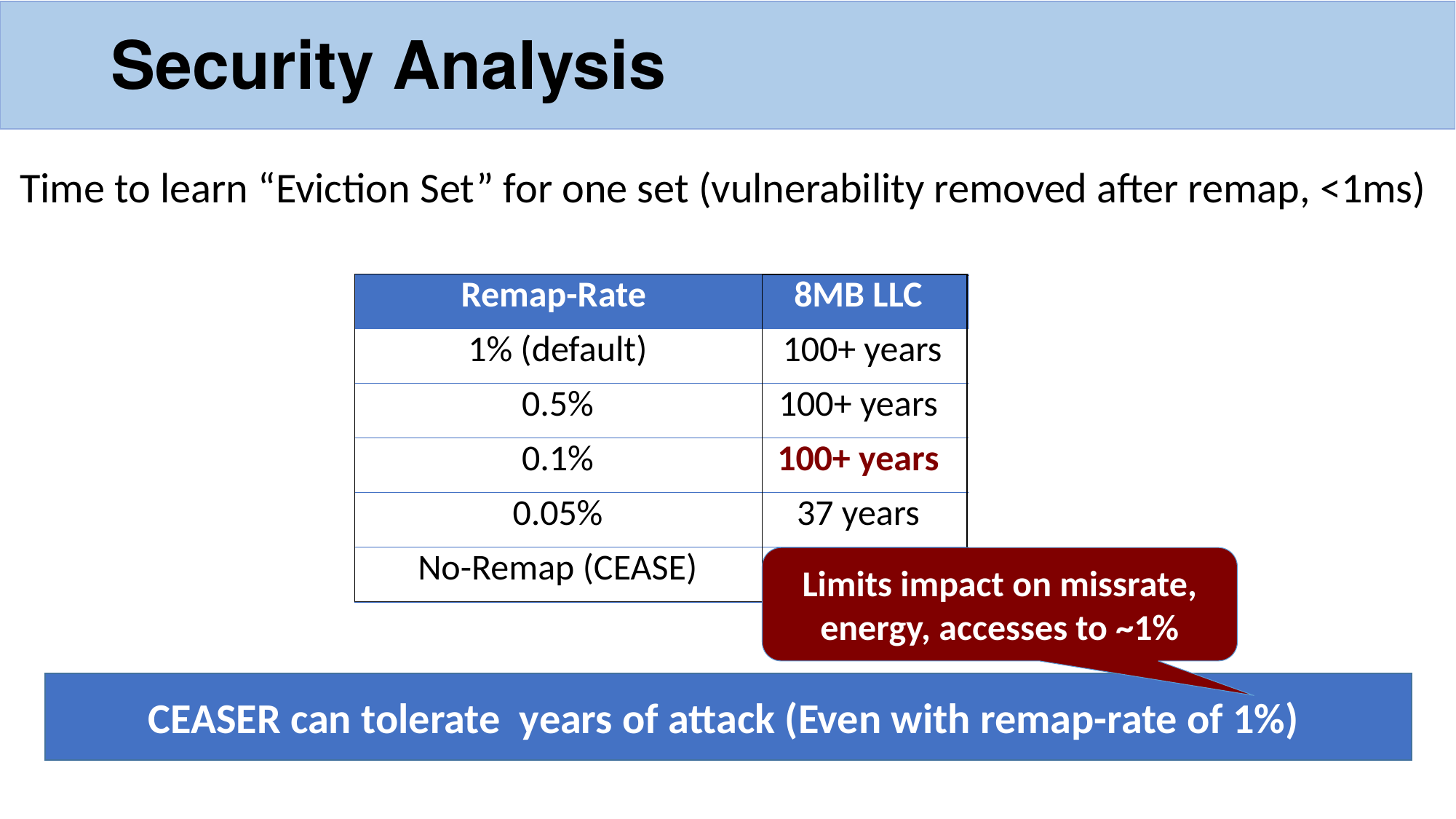

# Security Analysis
Time to learn “Eviction Set” for one set (vulnerability removed after remap, <1ms)

| Remap-Rate | 8MB LLC | 1 MB LLC-Bank |
| --- | --- | --- |
| 1% (default) | 100+ years | 100+ years |
| 0.5% | 100+ years | 21 years |
| 0.1% | 100+ years | 5 hours |
| 0.05% | 37 years | 5 minutes |
| No-Remap (CEASE) | 22 seconds | 0.4 seconds |

Limits impact on missrate, energy, accesses to ~1%
CEASER can tolerate  years of attack (Even with remap-rate of 1%)